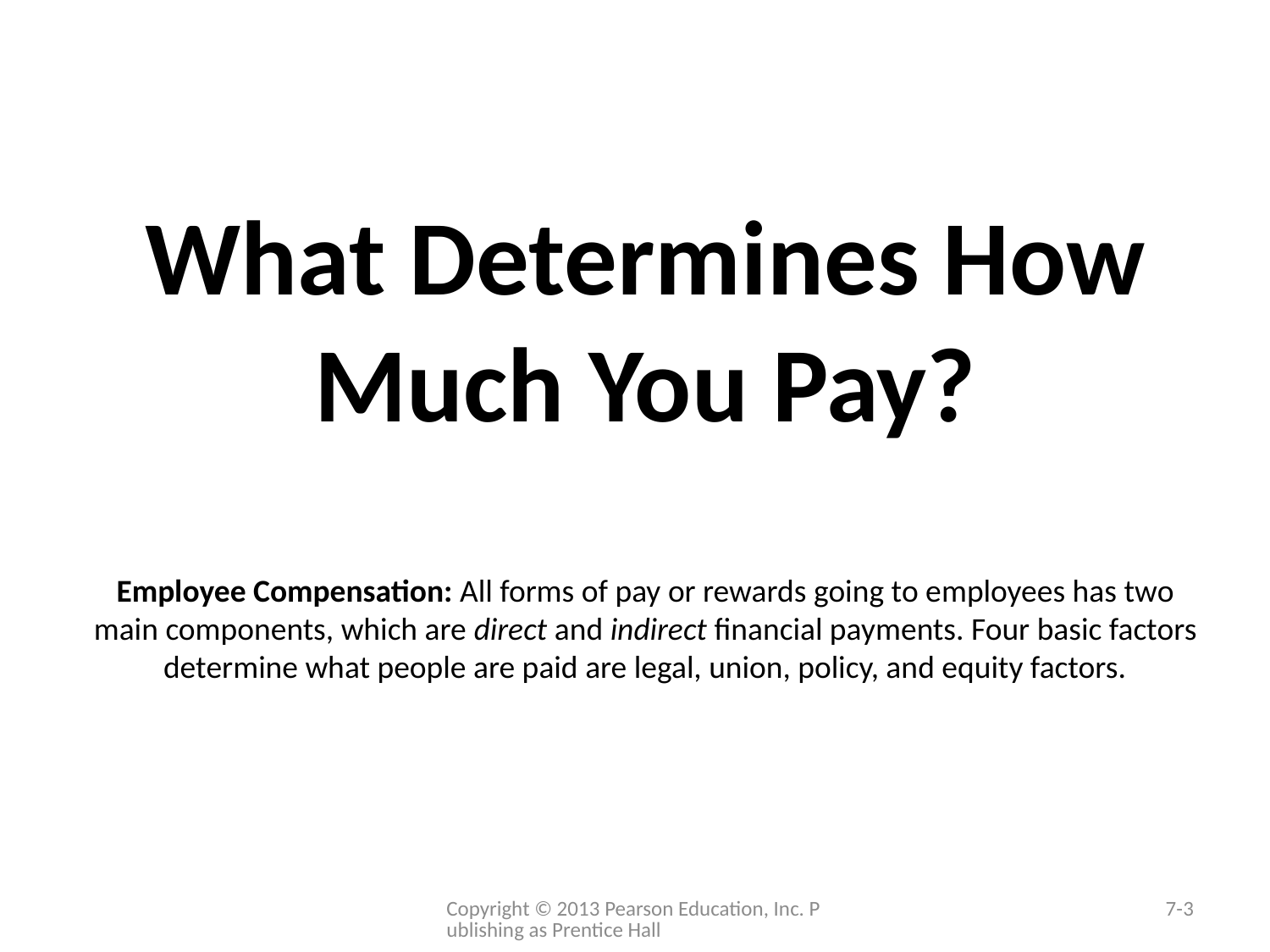

# What Determines How Much You Pay? Employee Compensation: All forms of pay or rewards going to employees has two main components, which are direct and indirect financial payments. Four basic factors determine what people are paid are legal, union, policy, and equity factors.
Copyright © 2013 Pearson Education, Inc. Publishing as Prentice Hall
7-3